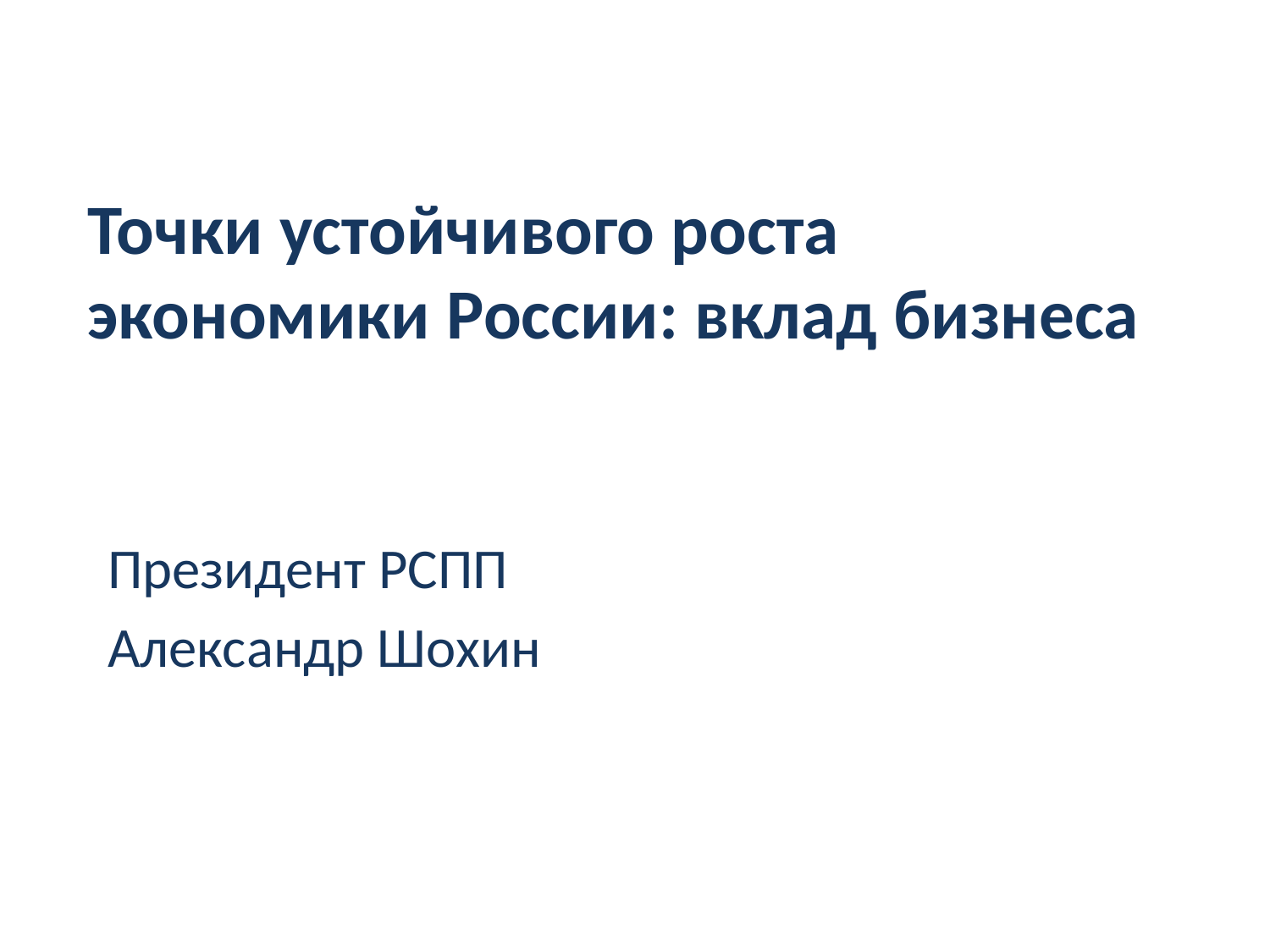

# Точки устойчивого роста экономики России: вклад бизнеса
Президент РСПП
Александр Шохин